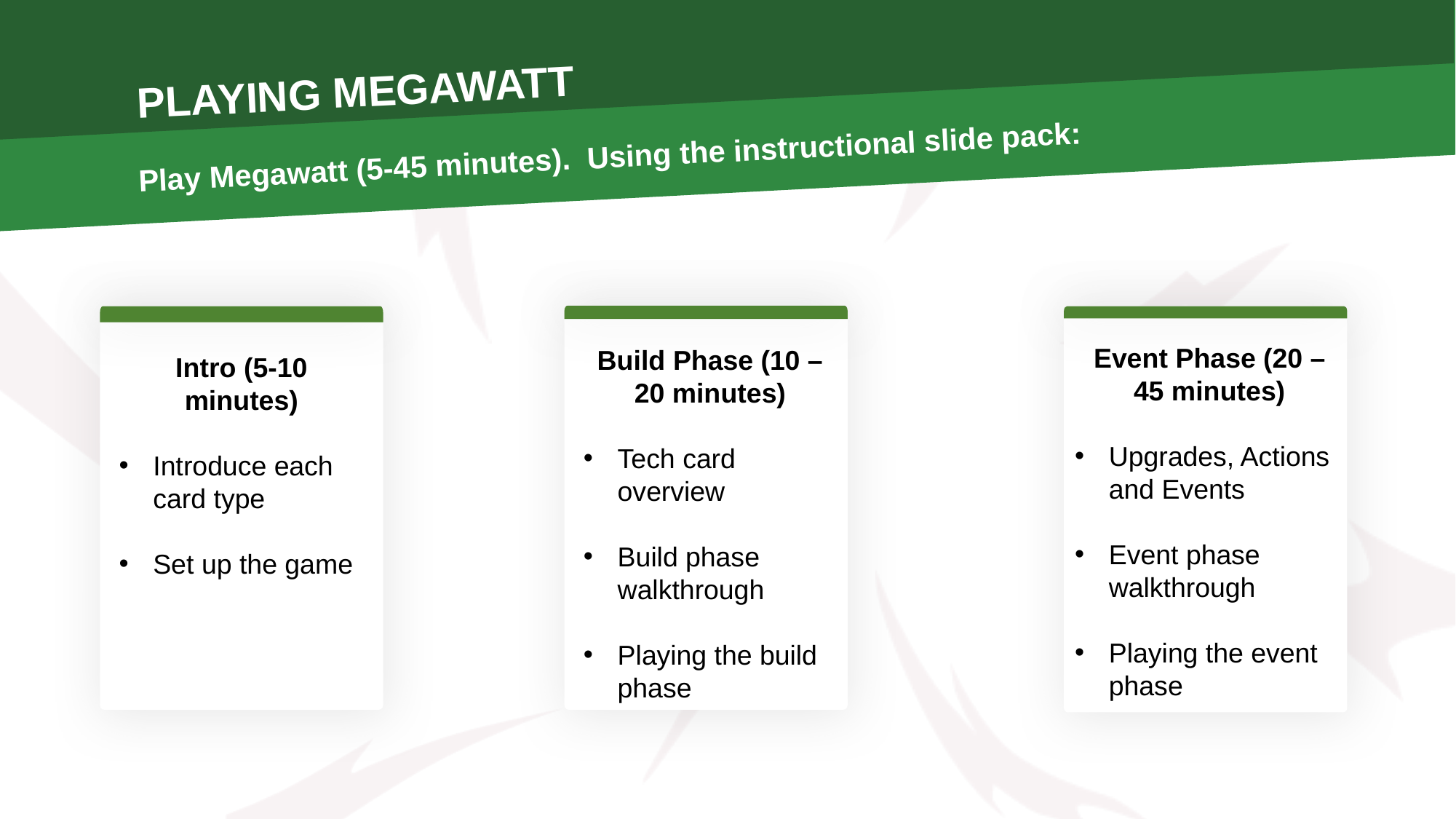

# PLAYING MEGAWATT
Play Megawatt (5-45 minutes).  Using the instructional slide pack:

Build Phase (10 – 20 minutes)

Tech card overview

Build phase walkthrough

Playing the build phase

Intro (5-10 minutes)

Introduce each card type

Set up the game

Event Phase (20 – 45 minutes)

Upgrades, Actions and Events

Event phase walkthrough

Playing the event phase